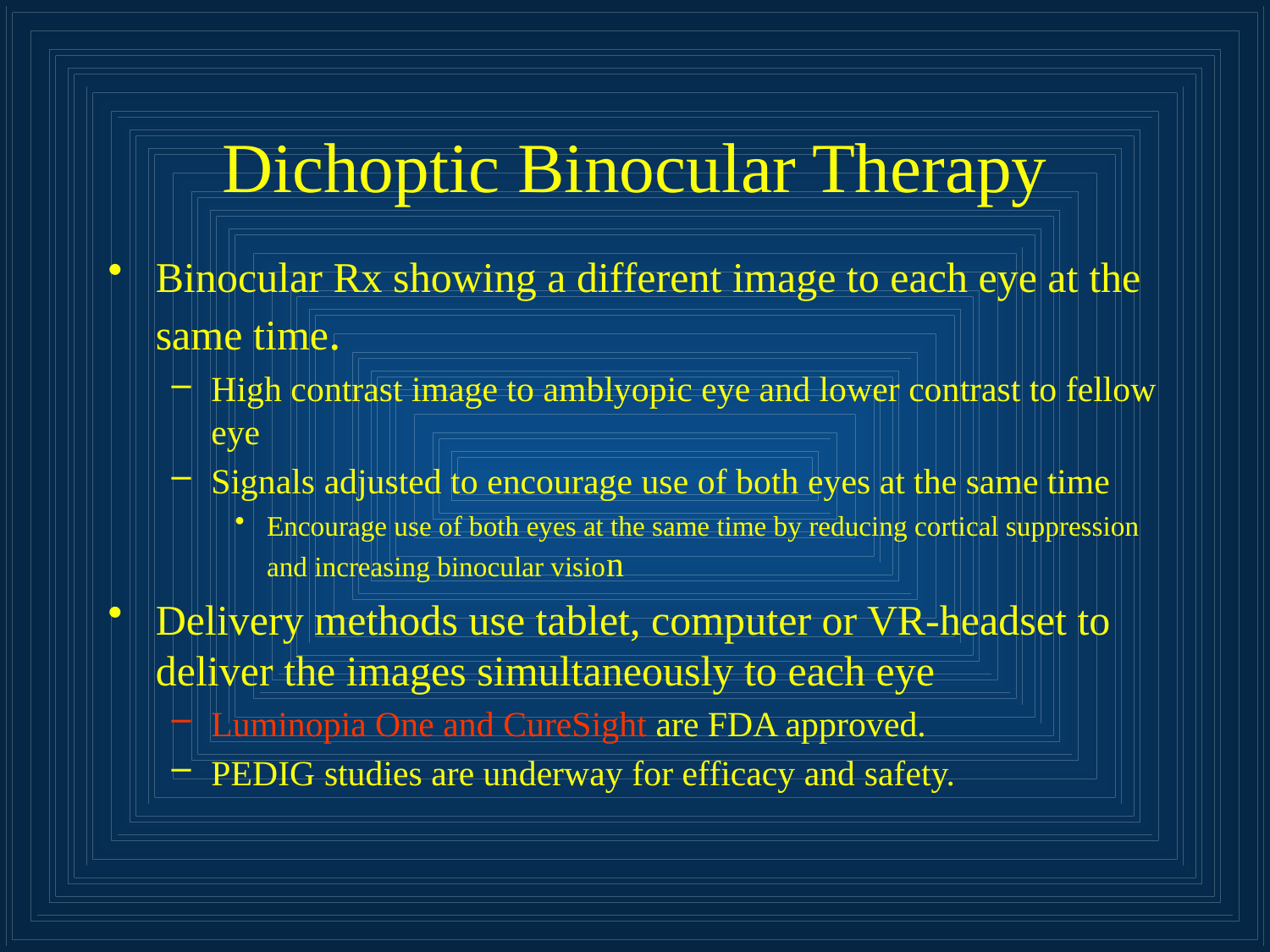

# Dichoptic Binocular Therapy
Binocular Rx showing a different image to each eye at the same time.
High contrast image to amblyopic eye and lower contrast to fellow eye
Signals adjusted to encourage use of both eyes at the same time
Encourage use of both eyes at the same time by reducing cortical suppression and increasing binocular vision
Delivery methods use tablet, computer or VR-headset to deliver the images simultaneously to each eye
Luminopia One and CureSight are FDA approved.
PEDIG studies are underway for efficacy and safety.